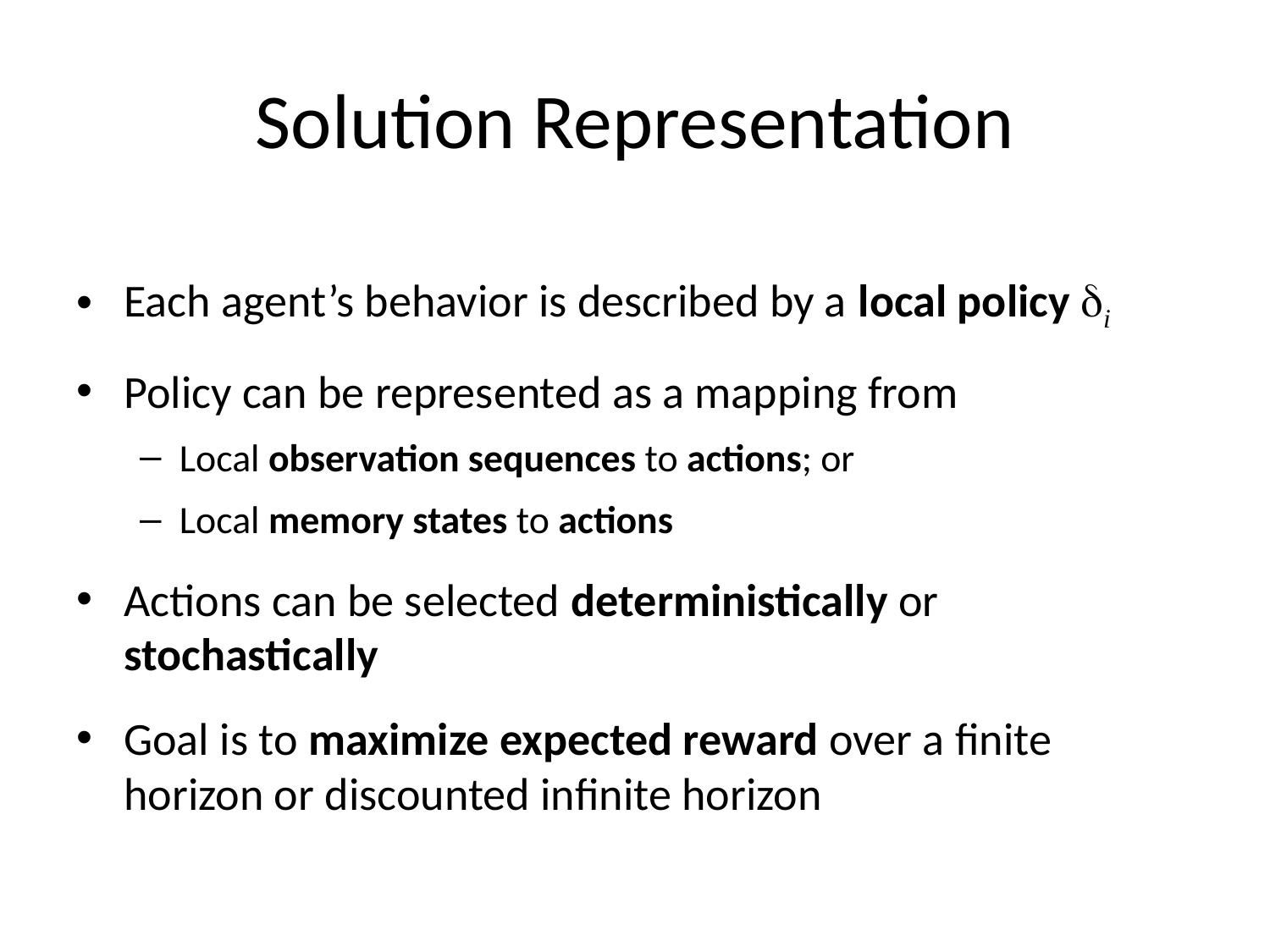

# Solution Representation
Each agent’s behavior is described by a local policy δi
Policy can be represented as a mapping from
Local observation sequences to actions; or
Local memory states to actions
Actions can be selected deterministically or stochastically
Goal is to maximize expected reward over a finite horizon or discounted infinite horizon